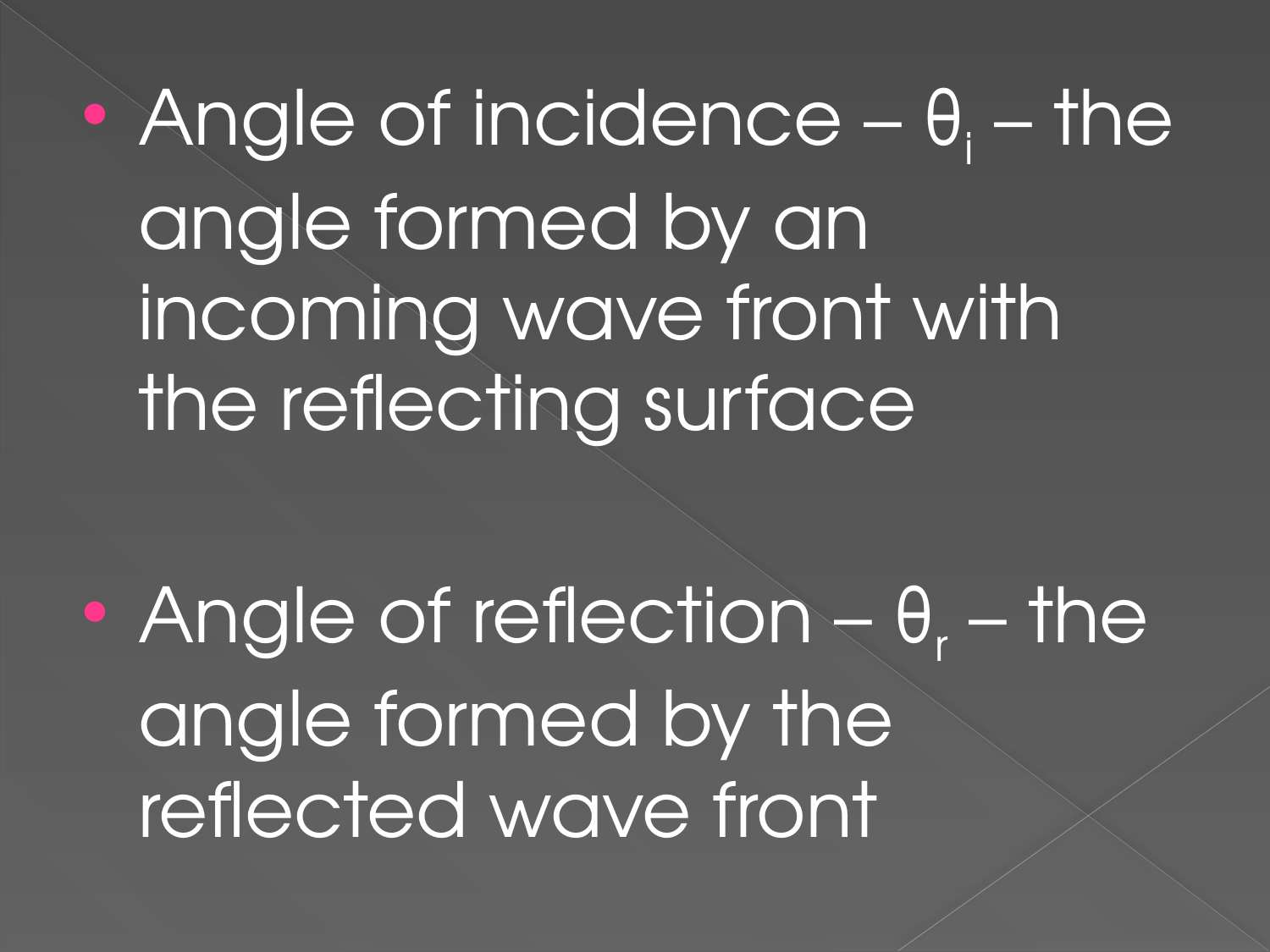

Angle of incidence – θi – the angle formed by an incoming wave front with the reflecting surface

Angle of reflection – θr – the angle formed by the reflected wave front